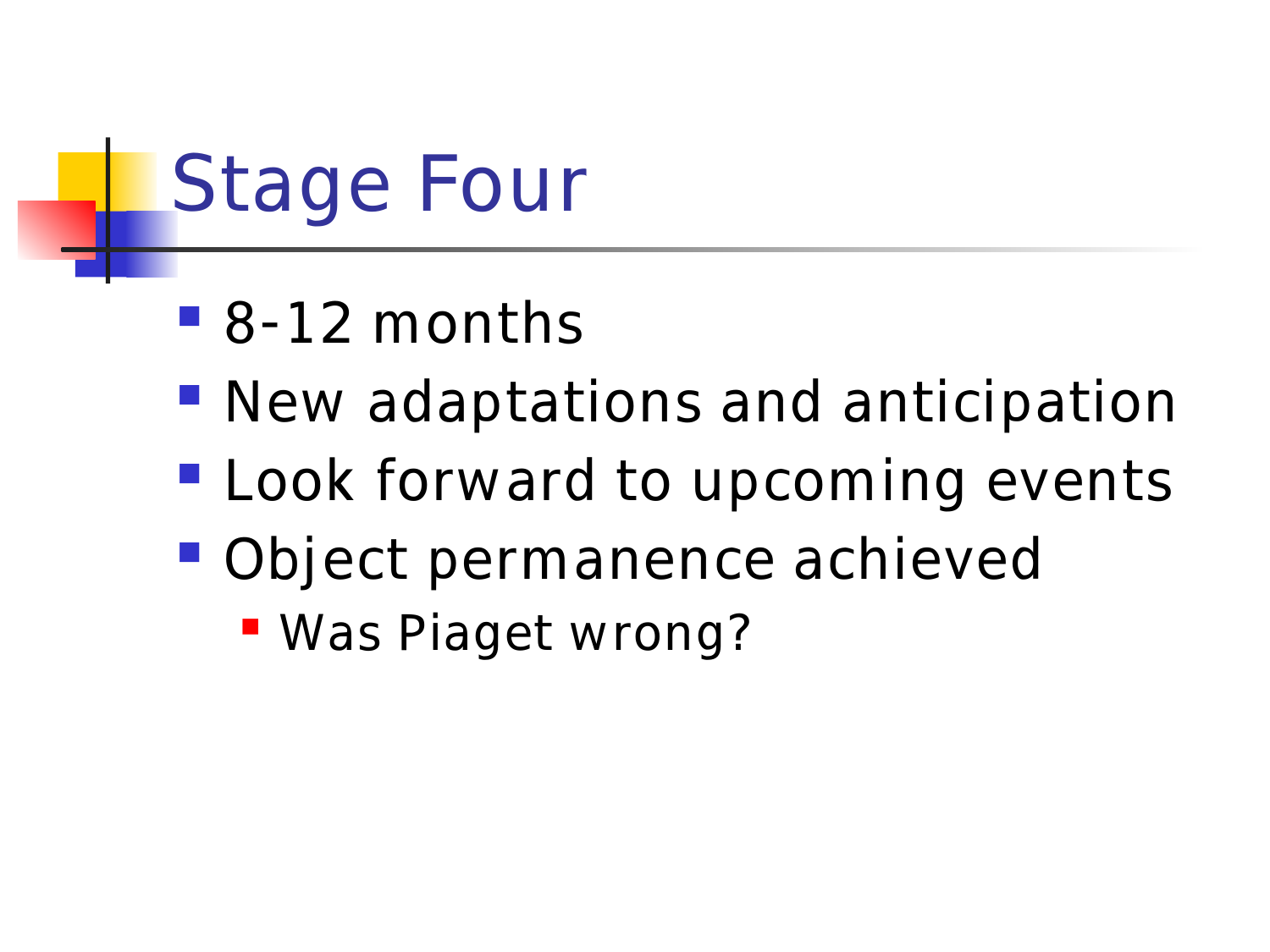

# Stage Four
8-12 months
New adaptations and anticipation
Look forward to upcoming events
Object permanence achieved
Was Piaget wrong?